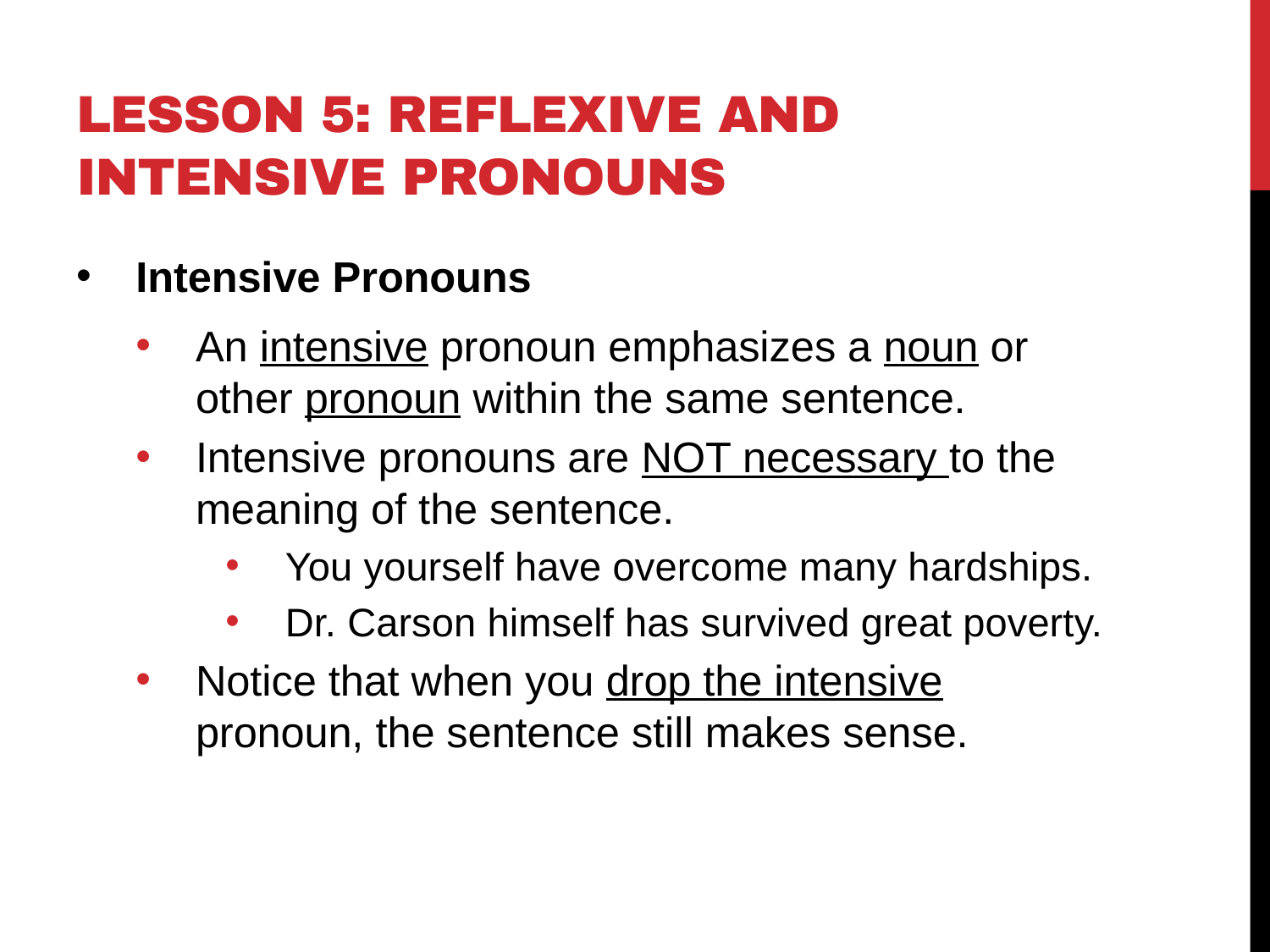

# Lesson 5: Reflexive and Intensive Pronouns
Intensive Pronouns
An intensive pronoun emphasizes a noun or other pronoun within the same sentence.
Intensive pronouns are NOT necessary to the meaning of the sentence.
You yourself have overcome many hardships.
Dr. Carson himself has survived great poverty.
Notice that when you drop the intensive pronoun, the sentence still makes sense.